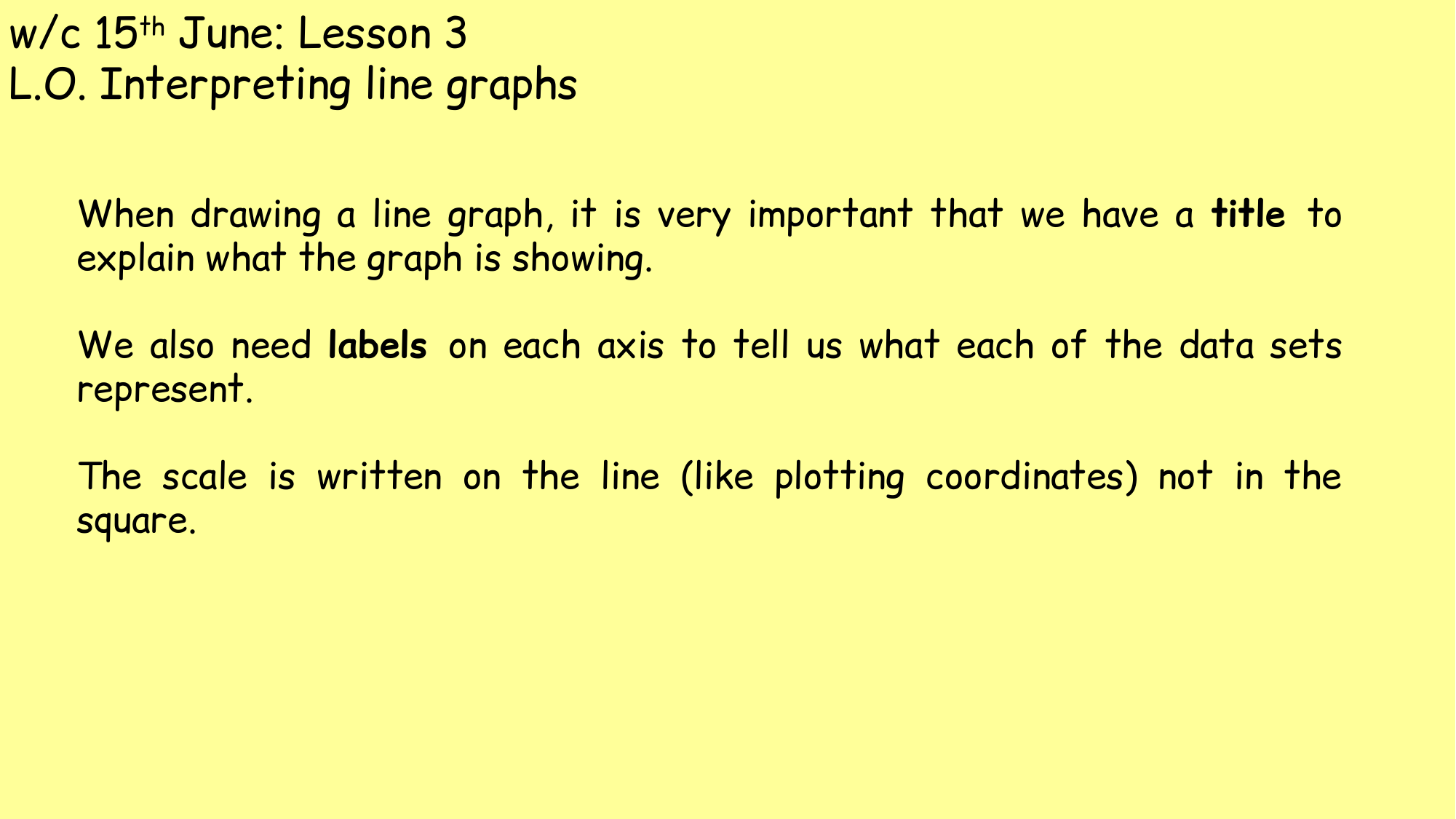

w/c 15th June: Lesson 3
L.O. Interpreting line graphs
When drawing a line graph, it is very important that we have a title to explain what the graph is showing.

We also need labels on each axis to tell us what each of the data sets represent.

The scale is written on the line (like plotting coordinates) not in the square.